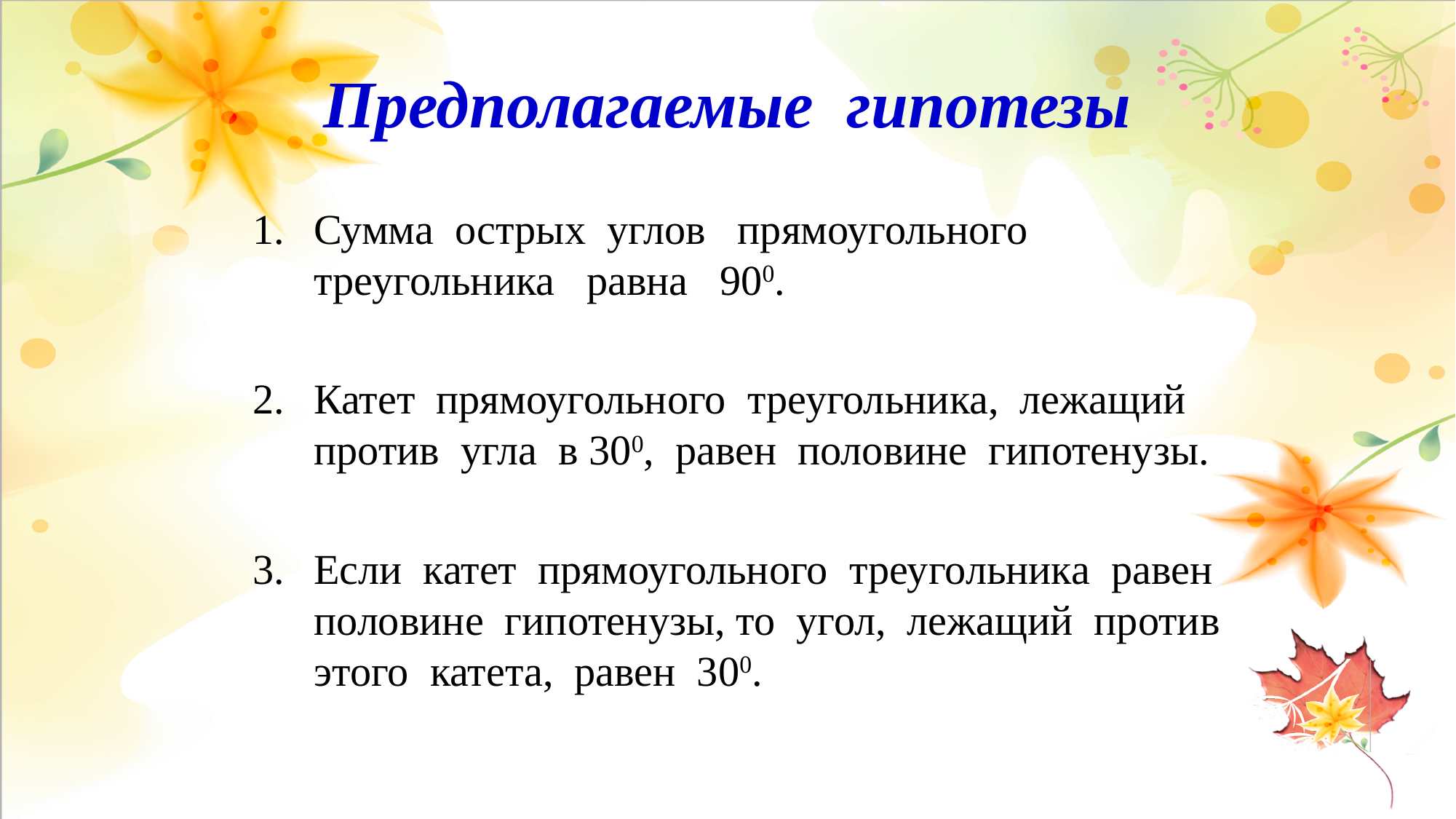

# Предполагаемые  гипотезы
Сумма  острых  углов   прямоугольного треугольника   равна   900.

Катет  прямоугольного  треугольника,  лежащий против  угла  в 300,  равен  половине  гипотенузы.

Если  катет  прямоугольного  треугольника  равен половине  гипотенузы, то  угол,  лежащий  против этого  катета,  равен  300.